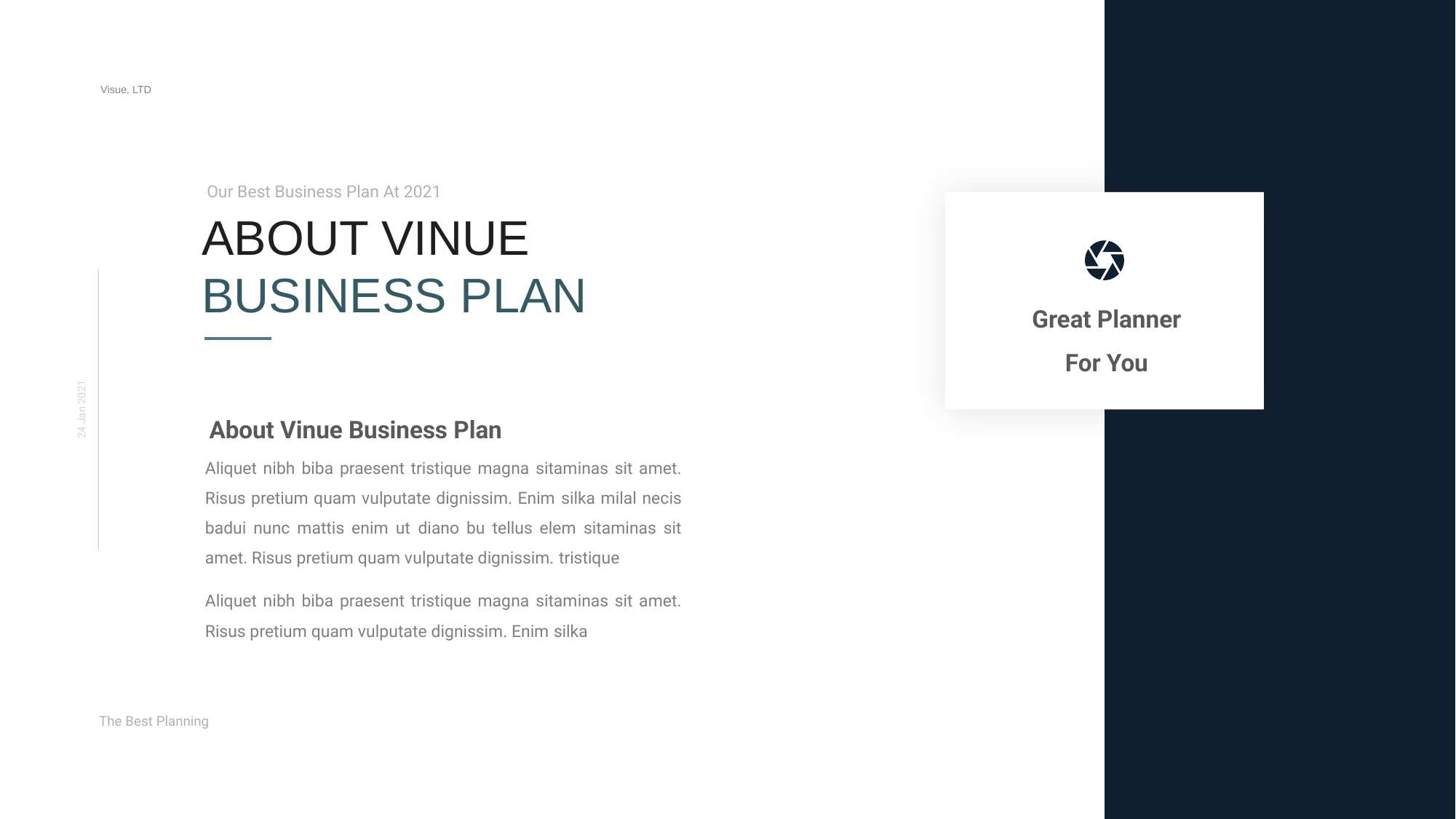

Visue, LTD
Our Best Business Plan At 2021

ABOUT VINUE BUSINESS PLAN

Great Planner For You

24 Jan 2021
About Vinue Business Plan
Aliquet nibh biba praesent tristique magna sitaminas sit amet. Risus pretium quam vulputate dignissim. Enim silka milal necis badui nunc mattis enim ut diano bu tellus elem sitaminas sit amet. Risus pretium quam vulputate dignissim. tristique
Aliquet nibh biba praesent tristique magna sitaminas sit amet. Risus pretium quam vulputate dignissim. Enim silka
The Best Planning